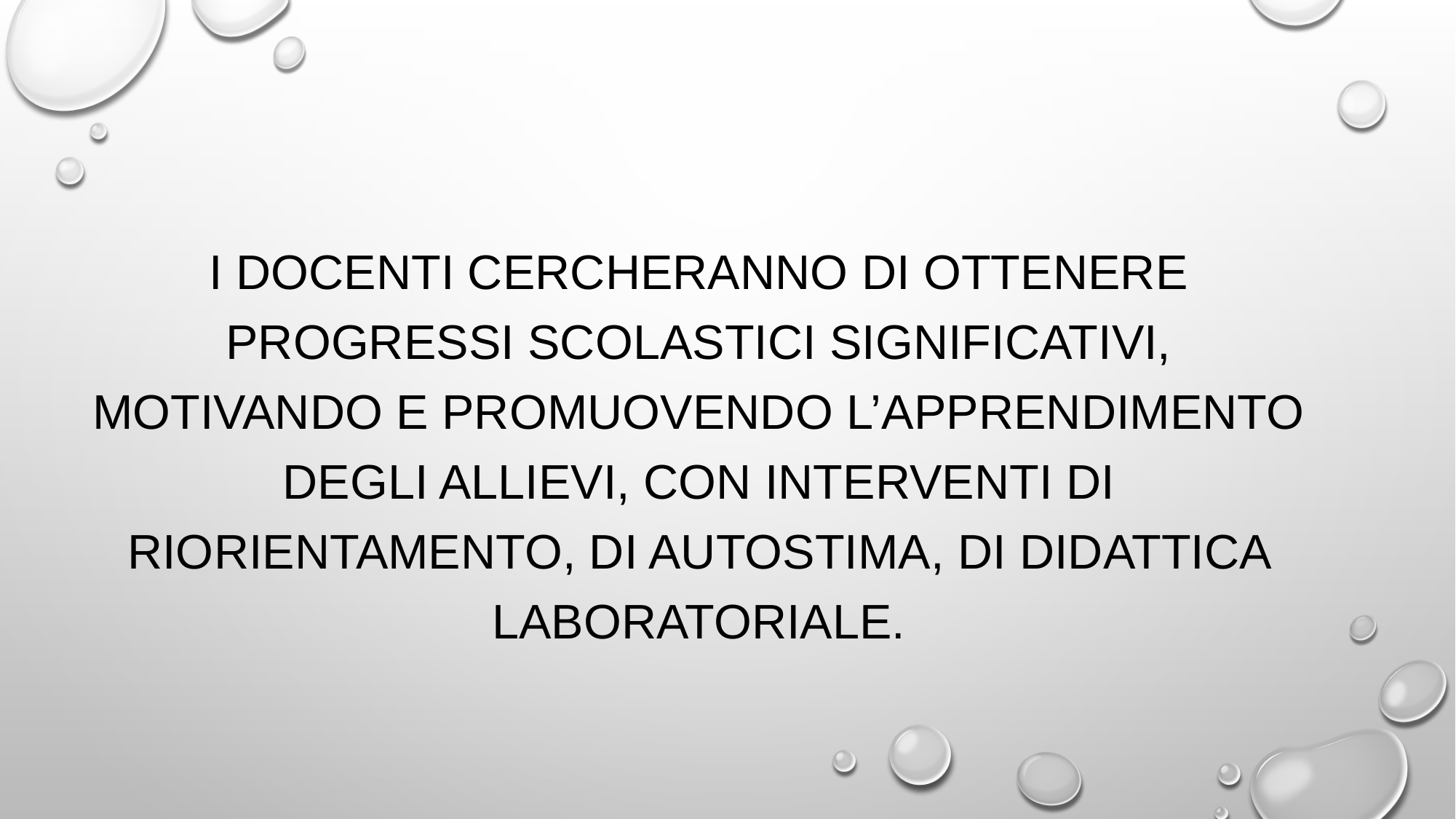

I docenti cercheranno di ottenere progressi scolastici significativi, motivando e promuovendo l’apprendimento degli allievi, con interventi di riorientamento, di autostima, di didattica laboratoriale.